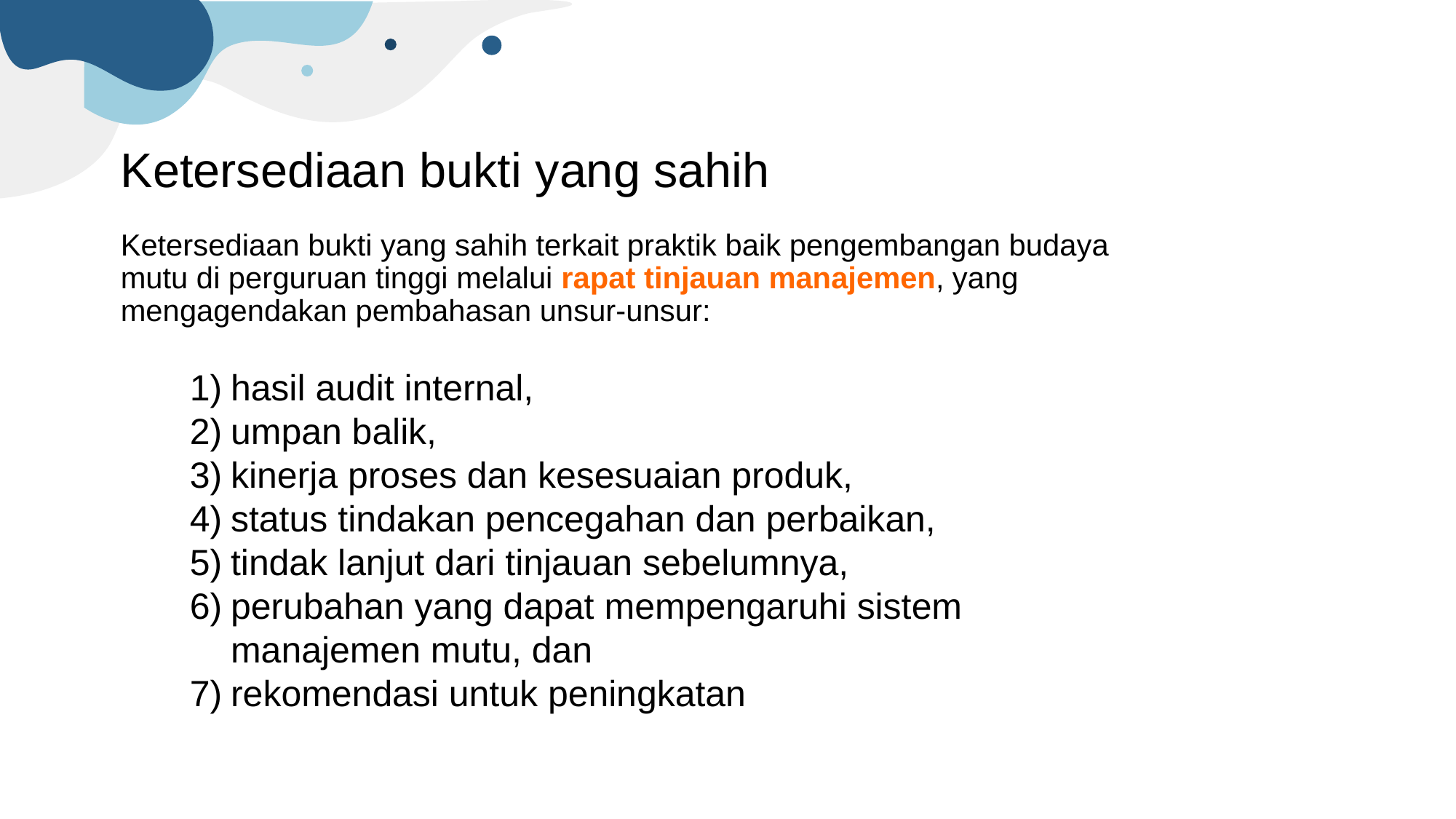

# Ketersediaan bukti yang sahih
Ketersediaan bukti yang sahih terkait praktik baik pengembangan budaya mutu di perguruan tinggi melalui rapat tinjauan manajemen, yang mengagendakan pembahasan unsur-unsur:

hasil audit internal,
umpan balik,
kinerja proses dan kesesuaian produk,
status tindakan pencegahan dan perbaikan,
tindak lanjut dari tinjauan sebelumnya,
perubahan yang dapat mempengaruhi sistem manajemen mutu, dan
rekomendasi untuk peningkatan